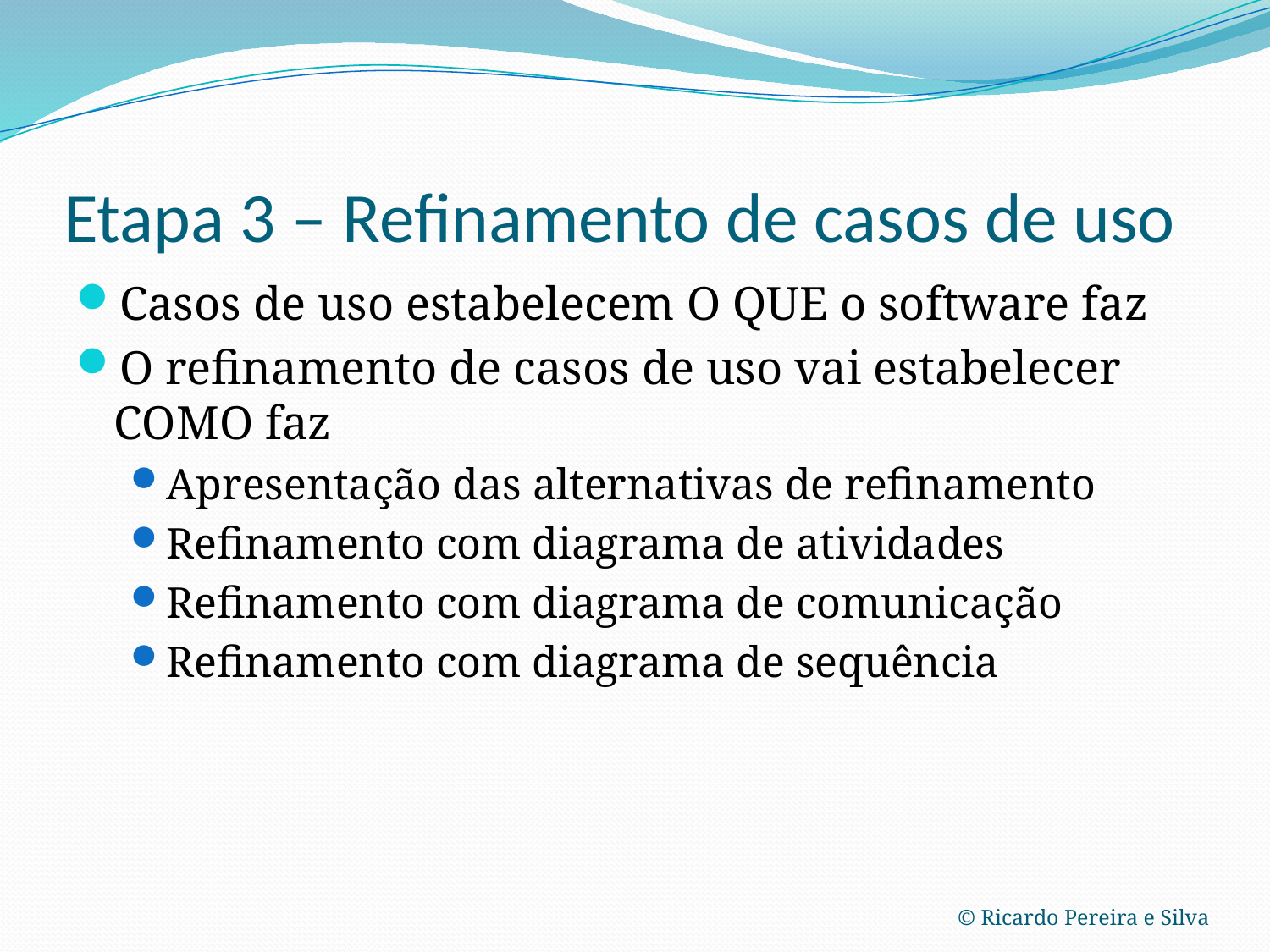

# Etapa 3 – Refinamento de casos de uso
Casos de uso estabelecem O QUE o software faz
O refinamento de casos de uso vai estabelecer COMO faz
Apresentação das alternativas de refinamento
Refinamento com diagrama de atividades
Refinamento com diagrama de comunicação
Refinamento com diagrama de sequência
© Ricardo Pereira e Silva